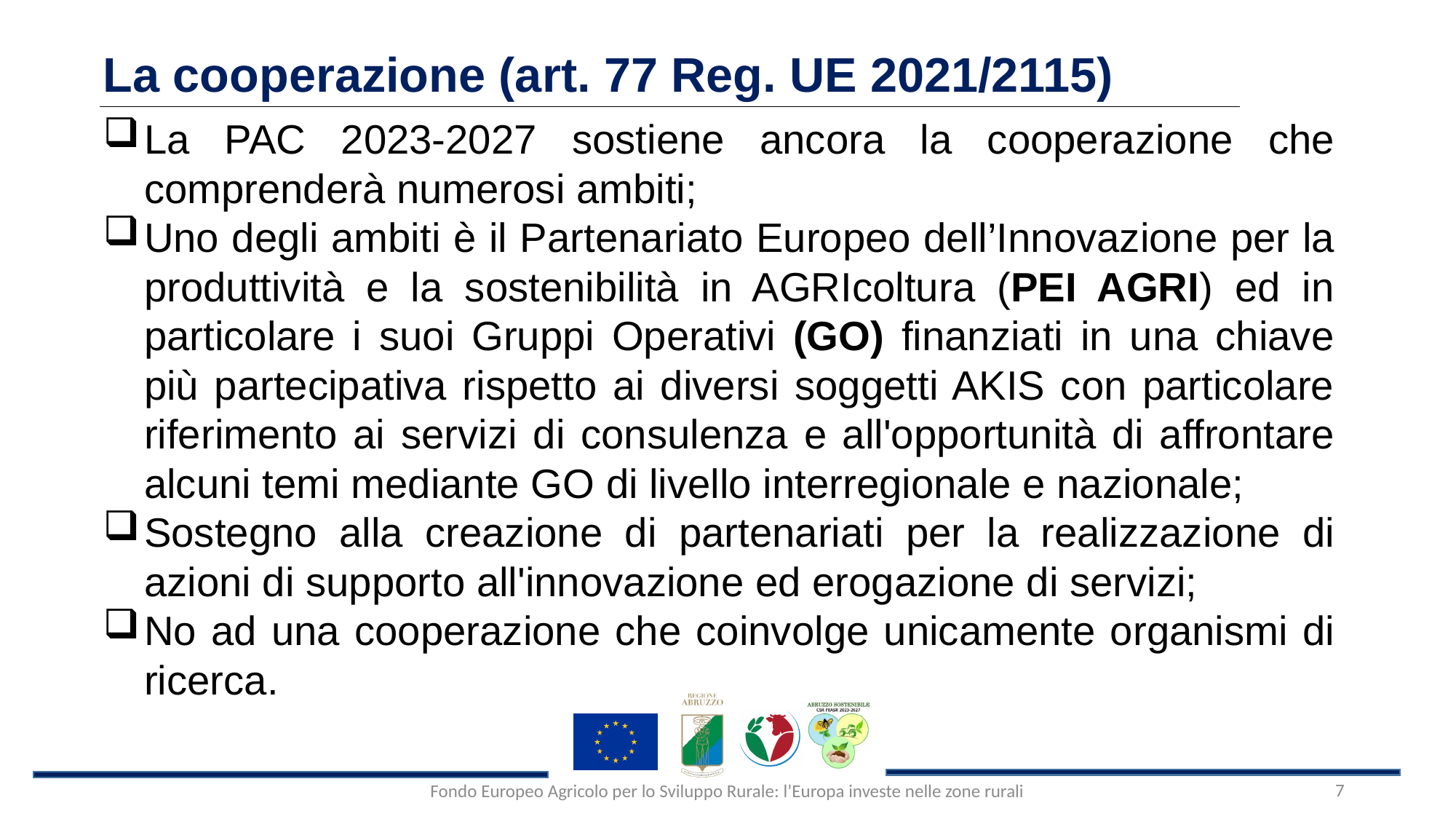

La cooperazione (art. 77 Reg. UE 2021/2115)
La PAC 2023-2027 sostiene ancora la cooperazione che comprenderà numerosi ambiti;
Uno degli ambiti è il Partenariato Europeo dell’Innovazione per la produttività e la sostenibilità in AGRIcoltura (PEI AGRI) ed in particolare i suoi Gruppi Operativi (GO) finanziati in una chiave più partecipativa rispetto ai diversi soggetti AKIS con particolare riferimento ai servizi di consulenza e all'opportunità di affrontare alcuni temi mediante GO di livello interregionale e nazionale;
Sostegno alla creazione di partenariati per la realizzazione di azioni di supporto all'innovazione ed erogazione di servizi;
No ad una cooperazione che coinvolge unicamente organismi di ricerca.